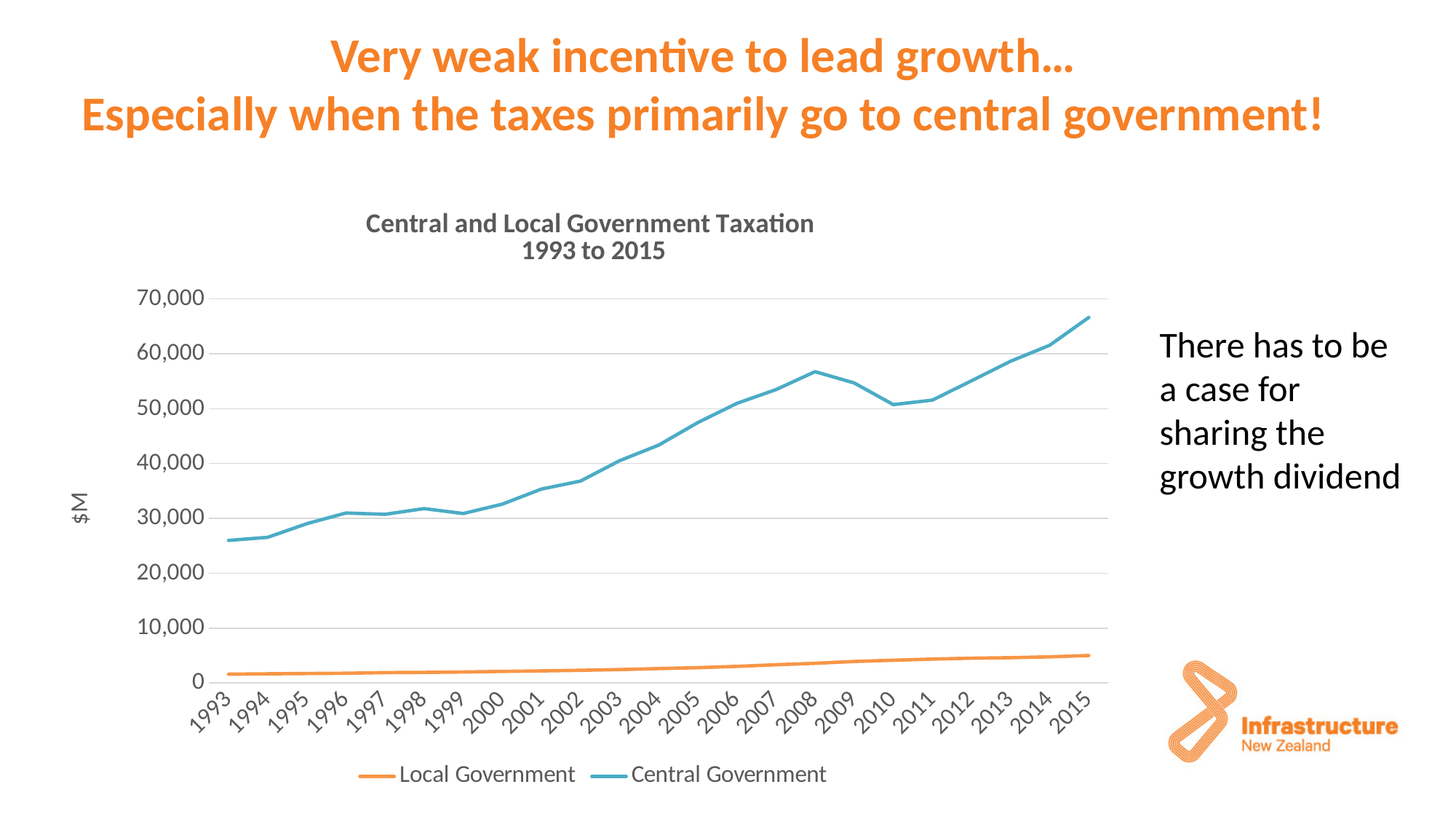

# Very weak incentive to lead growth… Especially when the taxes primarily go to central government!

### Chart: Central and Local Government Taxation
1993 to 2015

| Category | Local Government | Central Government |
|---|---|---|
| 1993 | 1599.0 | 25980.0 |
| 1994 | 1663.0 | 26542.0 |
| 1995 | 1720.0 | 29026.0 |
| 1996 | 1770.0 | 30973.0 |
| 1997 | 1882.0 | 30737.0 |
| 1998 | 1921.0 | 31779.0 |
| 1999 | 1992.0 | 30875.0 |
| 2000 | 2102.0 | 32598.0 |
| 2001 | 2199.0 | 35345.0 |
| 2002 | 2304.0 | 36809.0 |
| 2003 | 2444.0 | 40518.0 |
| 2004 | 2625.0 | 43358.0 |
| 2005 | 2784.0 | 47468.0 |
| 2006 | 3024.0 | 50973.0 |
| 2007 | 3319.0 | 53477.0 |
| 2008 | 3585.0 | 56747.0 |
| 2009 | 3912.0 | 54681.0 |
| 2010 | 4143.0 | 50744.0 |
| 2011 | 4350.0 | 51557.0 |
| 2012 | 4511.0 | 55081.0 |
| 2013 | 4602.0 | 58651.0 |
| 2014 | 4764.0 | 61563.0 |
| 2015 | 5006.0 | 66636.0 |
There has to be a case for sharing the growth dividend